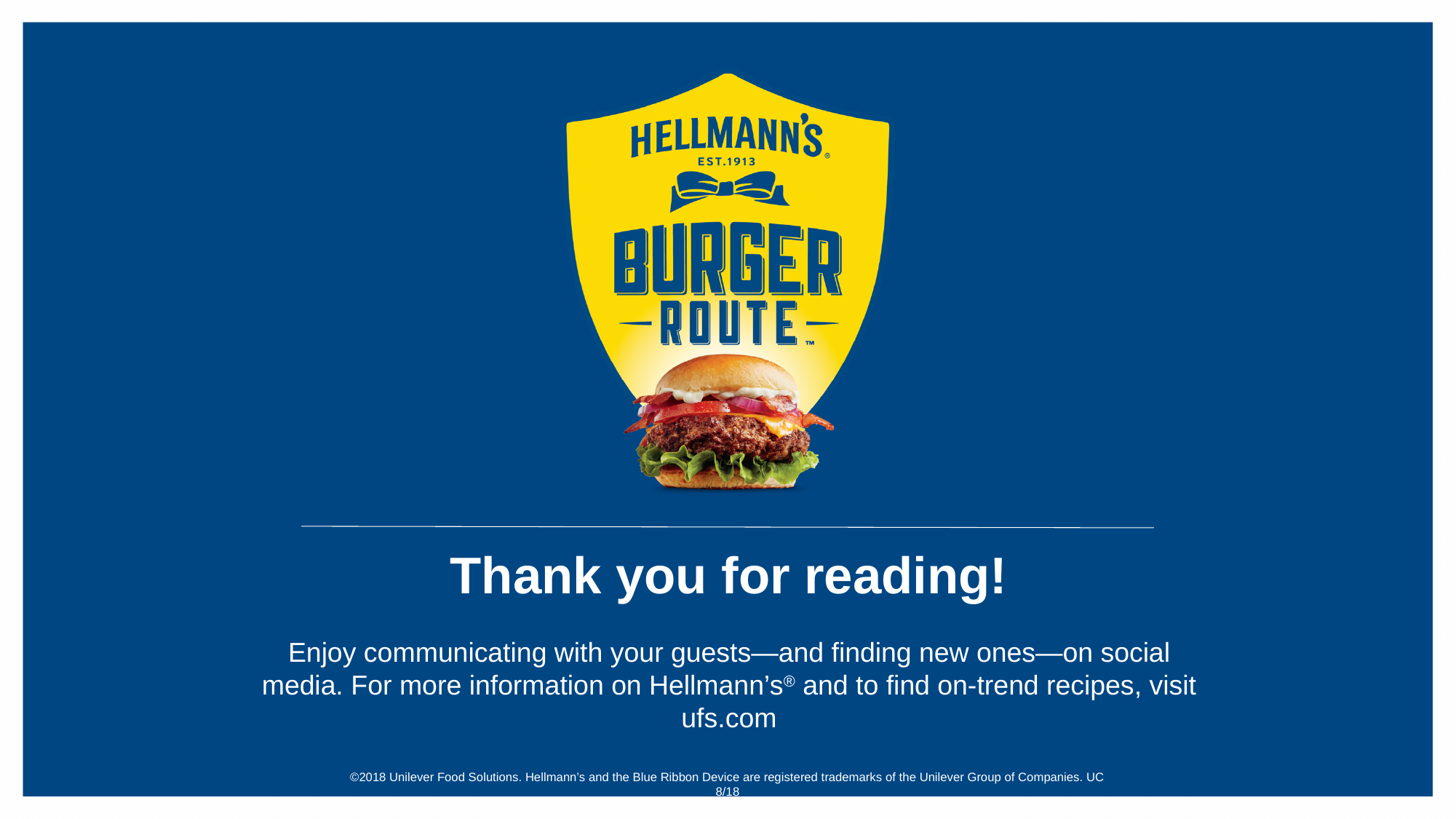

Thank you for reading!
Enjoy communicating with your guests—and finding new ones—on social media. For more information on Hellmann’s® and to find on-trend recipes, visit ufs.com
©2018 Unilever Food Solutions. Hellmann’s and the Blue Ribbon Device are registered trademarks of the Unilever Group of Companies. UC 8/18